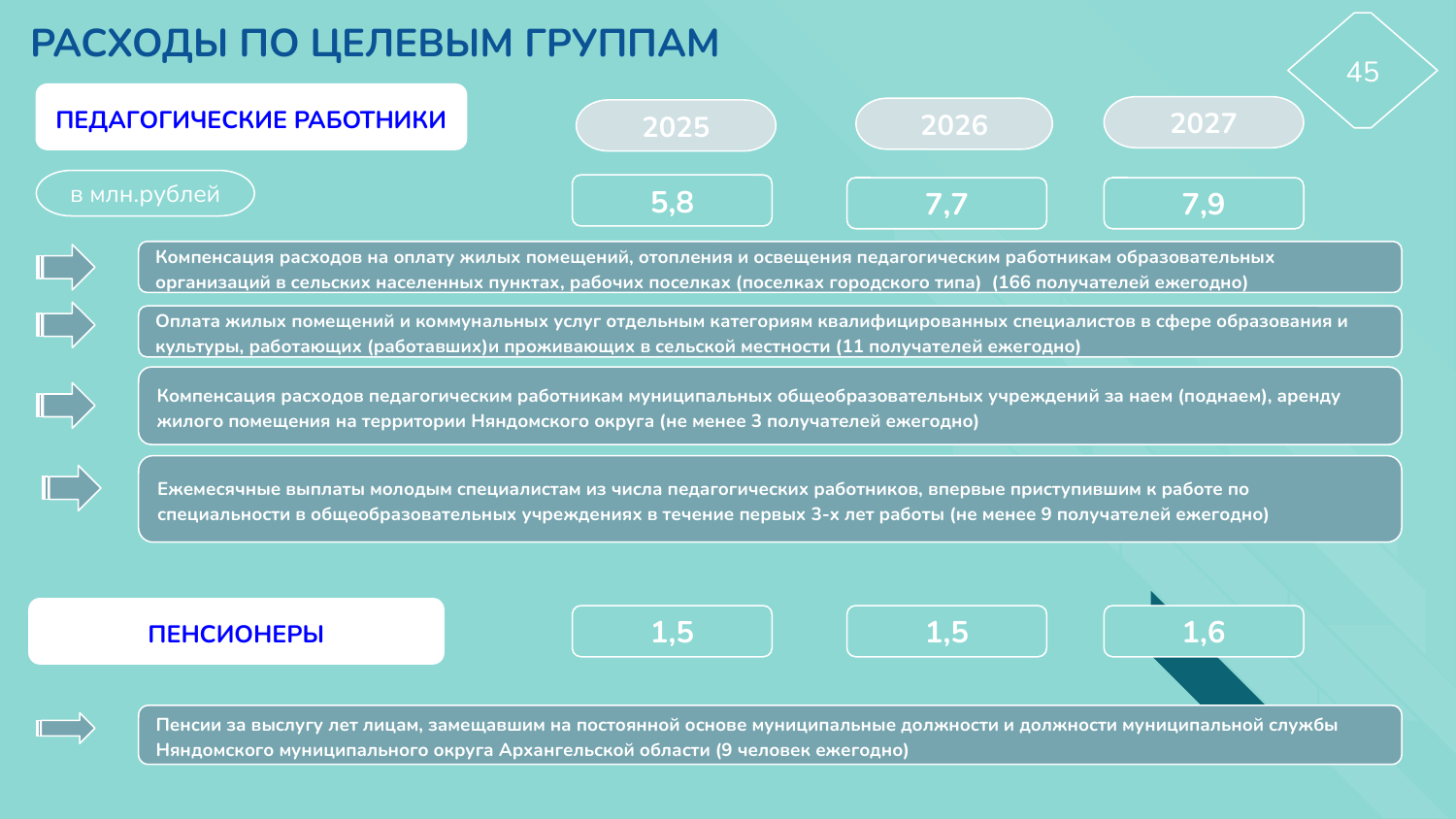

РАСХОДЫ ПО ЦЕЛЕВЫМ ГРУППАМ

45
ПЕДАГОГИЧЕСКИЕ РАБОТНИКИ
2027
2026
2025
в млн.рублей
5,8
7,9
7,7
Компенсация расходов на оплату жилых помещений, отопления и освещения педагогическим работникам образовательных организаций в сельских населенных пунктах, рабочих поселках (поселках городского типа)  (166 получателей ежегодно)

Оплата жилых помещений и коммунальных услуг отдельным категориям квалифицированных специалистов в сфере образования и культуры, работающих (работавших)и проживающих в сельской местности (11 получателей ежегодно)
Компенсация расходов педагогическим работникам муниципальных общеобразовательных учреждений за наем (поднаем), аренду жилого помещения на территории Няндомского округа (не менее 3 получателей ежегодно)

Ежемесячные выплаты молодым специалистам из числа педагогических работников, впервые приступившим к работе по специальности в общеобразовательных учреждениях в течение первых 3-х лет работы (не менее 9 получателей ежегодно)

ПЕНСИОНЕРЫ
1,5
1,5
1,6
Пенсии за выслугу лет лицам, замещавшим на постоянной основе муниципальные должности и должности муниципальной службы Няндомского муниципального округа Архангельской области (9 человек ежегодно)